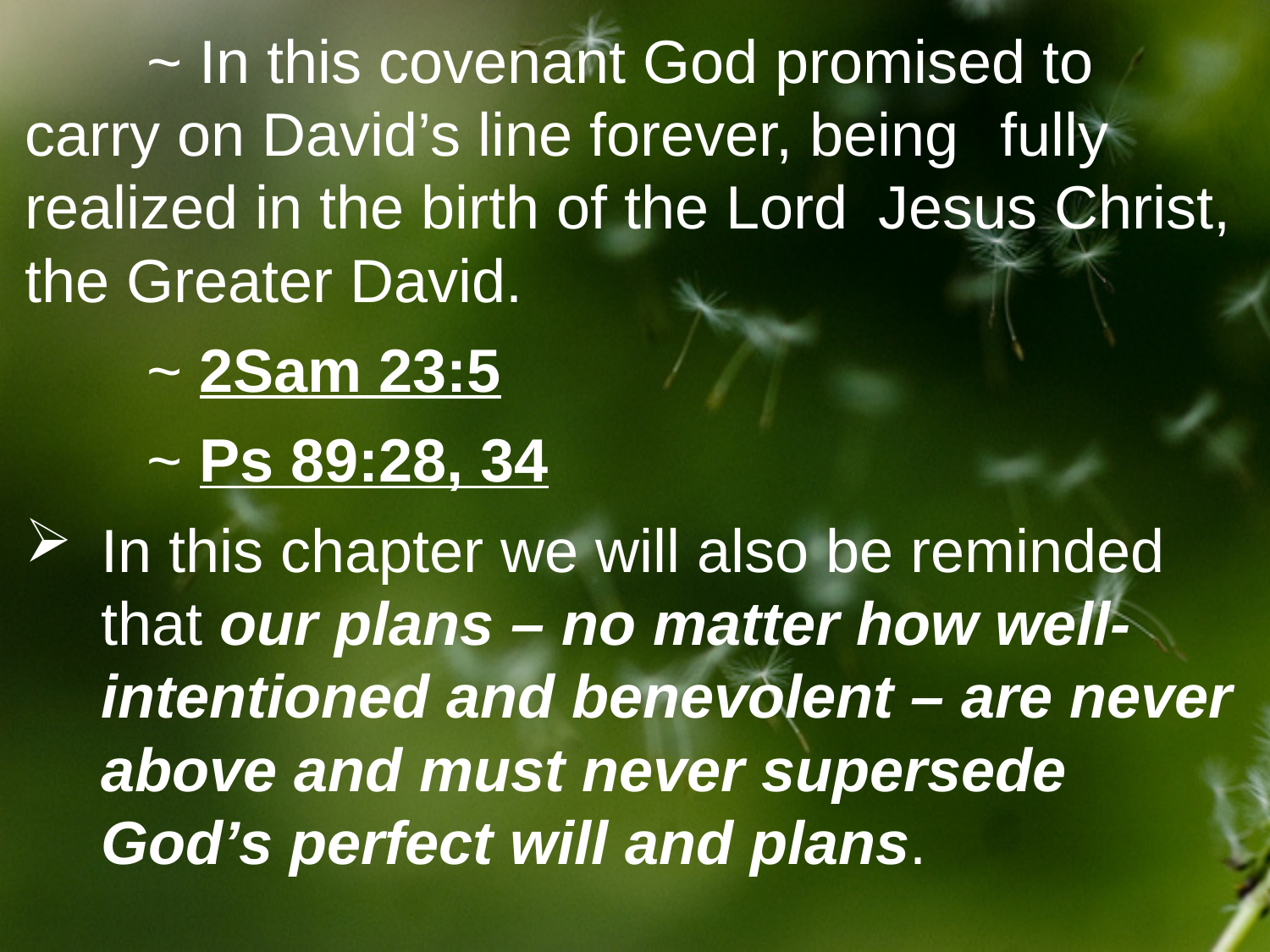

~ In this covenant God promised to 			carry on David’s line forever, being 			fully realized in the birth of the Lord 		Jesus Christ, the Greater David.
	~ 2Sam 23:5
	~ Ps 89:28, 34
In this chapter we will also be reminded that our plans – no matter how well-intentioned and benevolent – are never above and must never supersede God’s perfect will and plans.